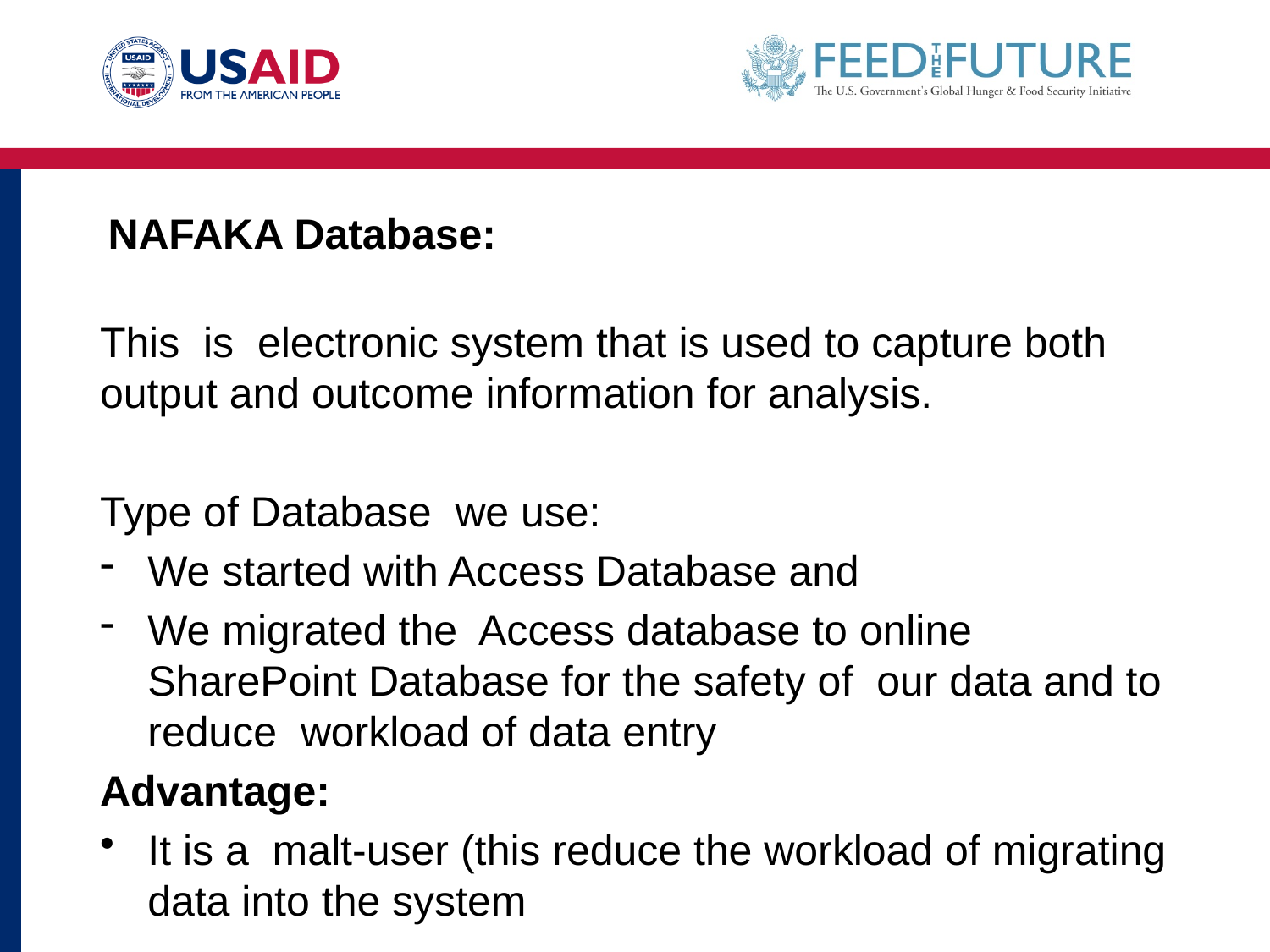

# NAFAKA Database:
This  is  electronic system that is used to capture both output and outcome information for analysis.

Type of Database  we use:
We started with Access Database and
We migrated the  Access database to online SharePoint Database for the safety of  our data and to reduce  workload of data entry
Advantage:
It is a  malt-user (this reduce the workload of migrating data into the system